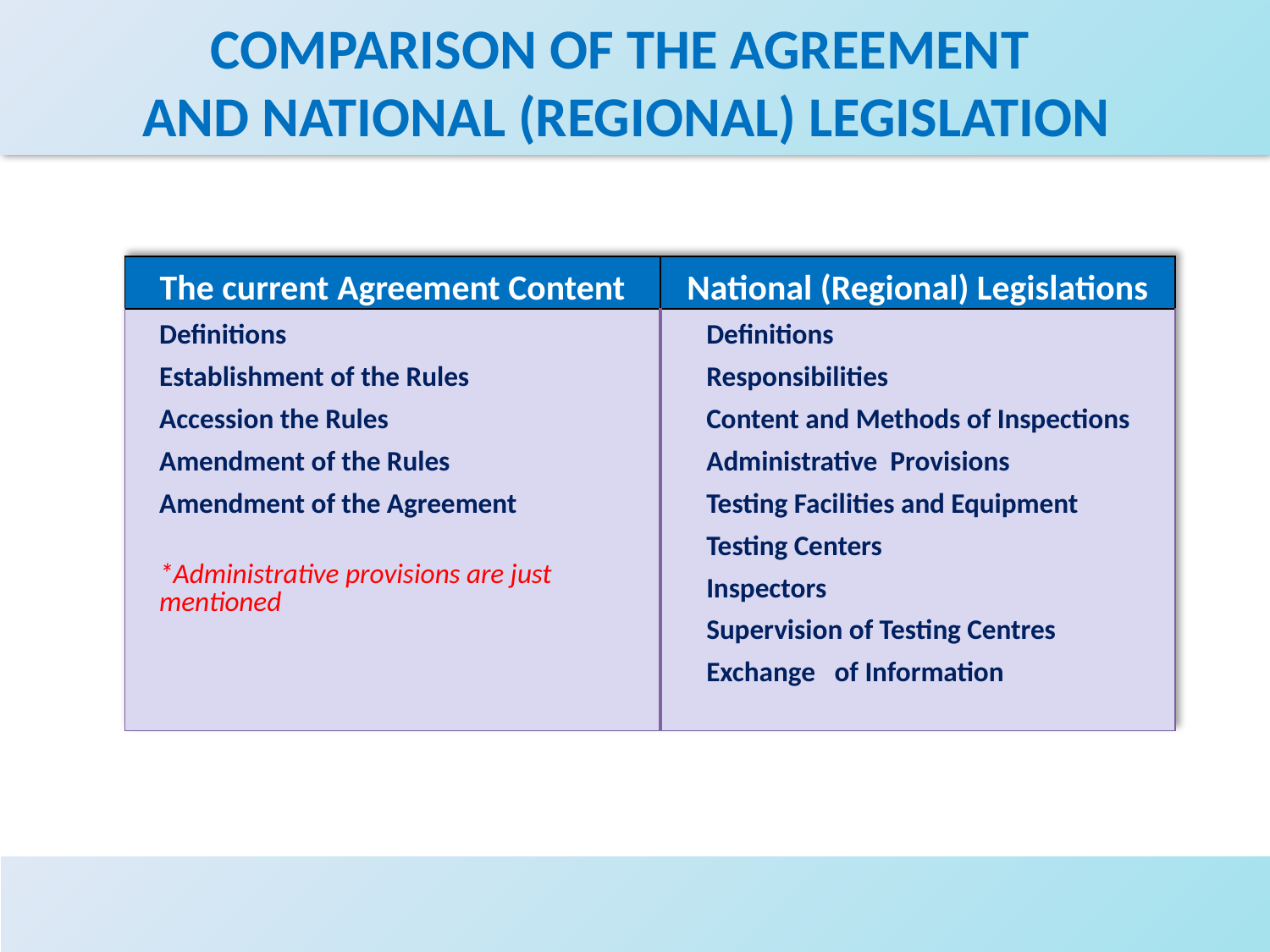

# COMPARISON OF THE AGREEMENT AND NATIONAL (REGIONAL) LEGISLATION
| The current Agreement Content | National (Regional) Legislations |
| --- | --- |
| Definitions Establishment of the Rules Accession the Rules Amendment of the Rules Amendment of the Agreement \*Administrative provisions are just mentioned | Definitions Responsibilities Content and Methods of Inspections Administrative Provisions Testing Facilities and Equipment Testing Centers Inspectors Supervision of Testing Centres Exchange of Information |

4